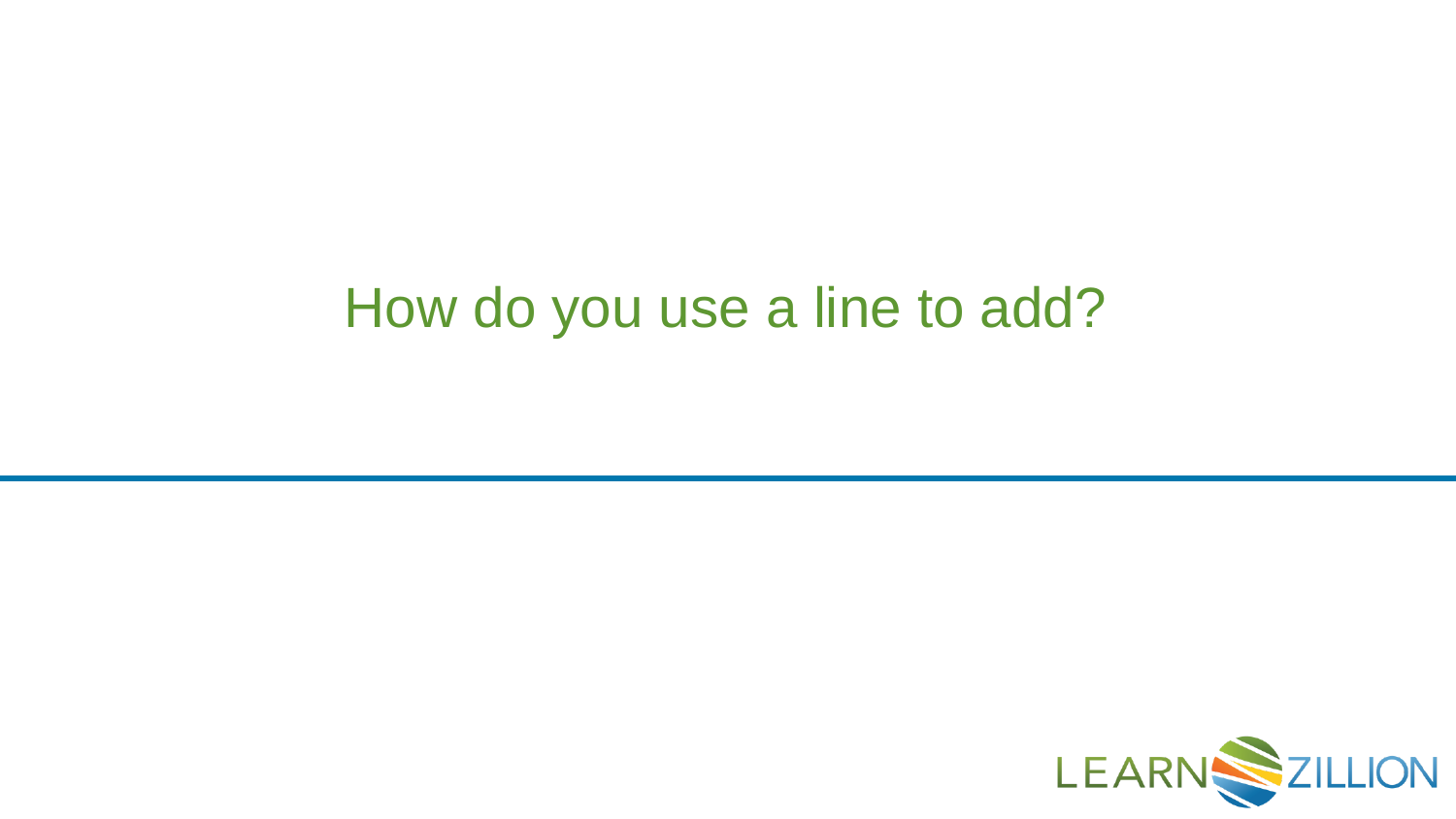

How do you use a line to add?